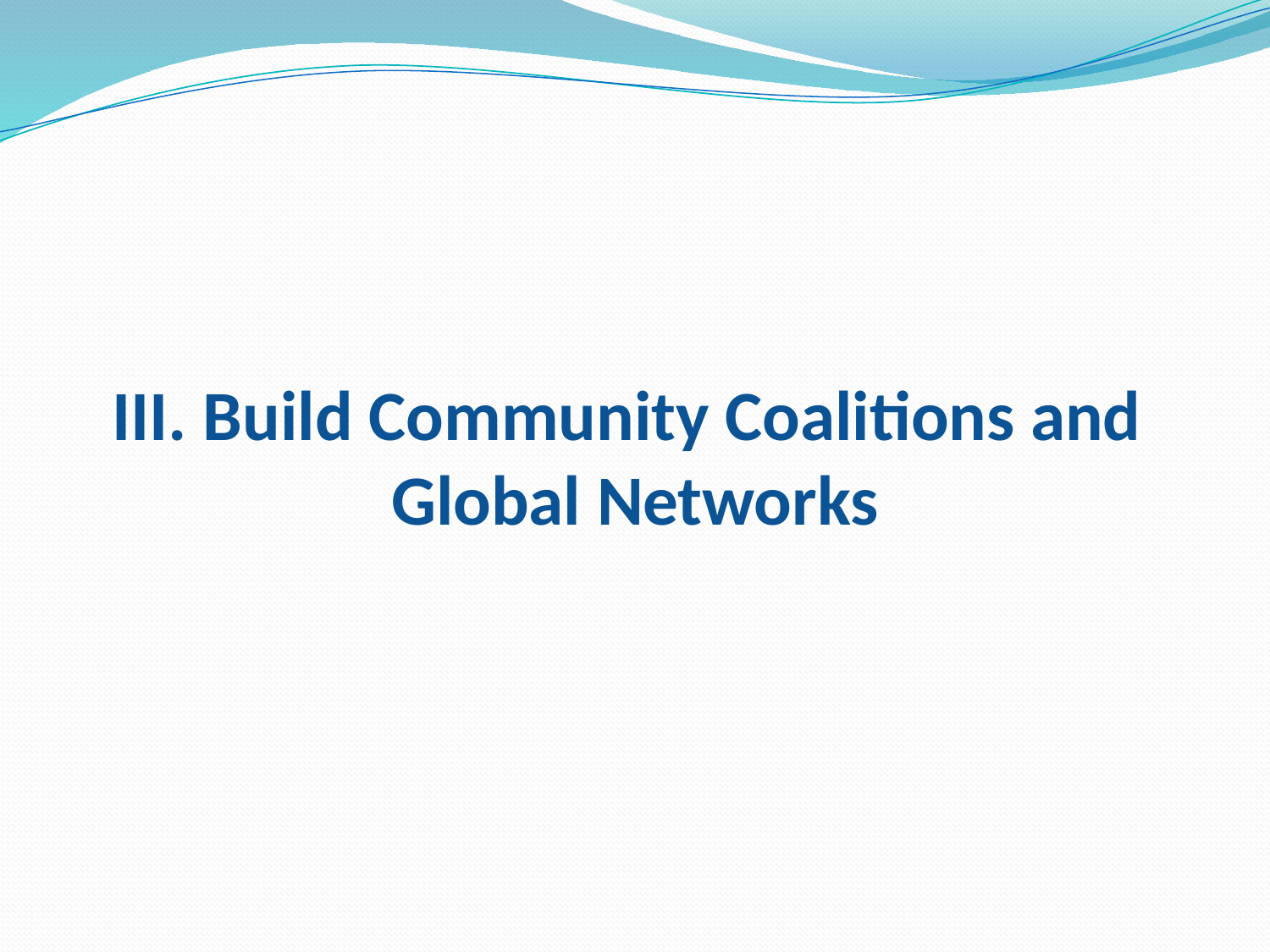

# III. Build Community Coalitions and Global Networks